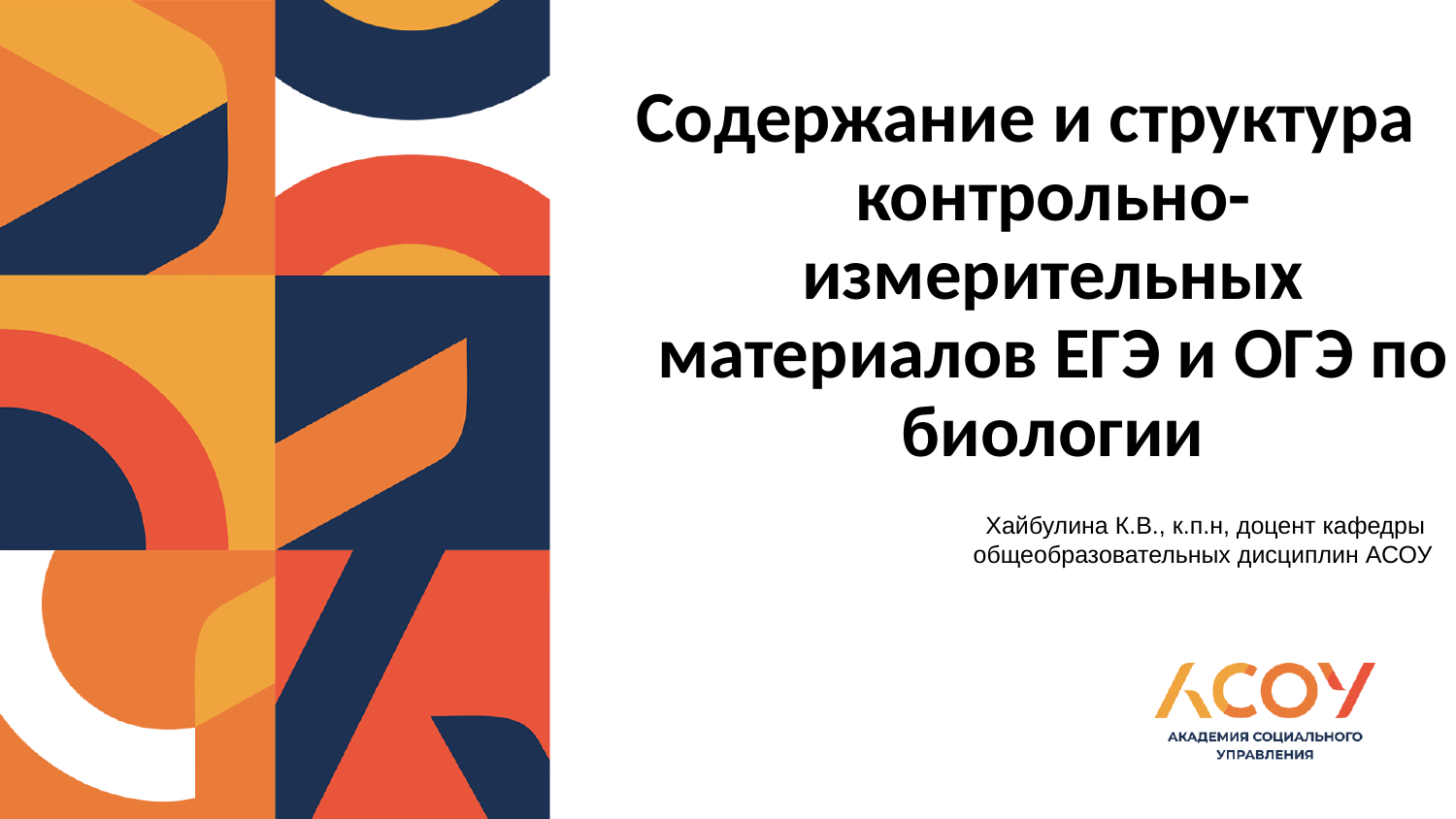

# Содержание и структура контрольно-измерительных материалов ЕГЭ и ОГЭ по биологии

Хайбулина К.В., к.п.н, доцент кафедры
общеобразовательных дисциплин АСОУ